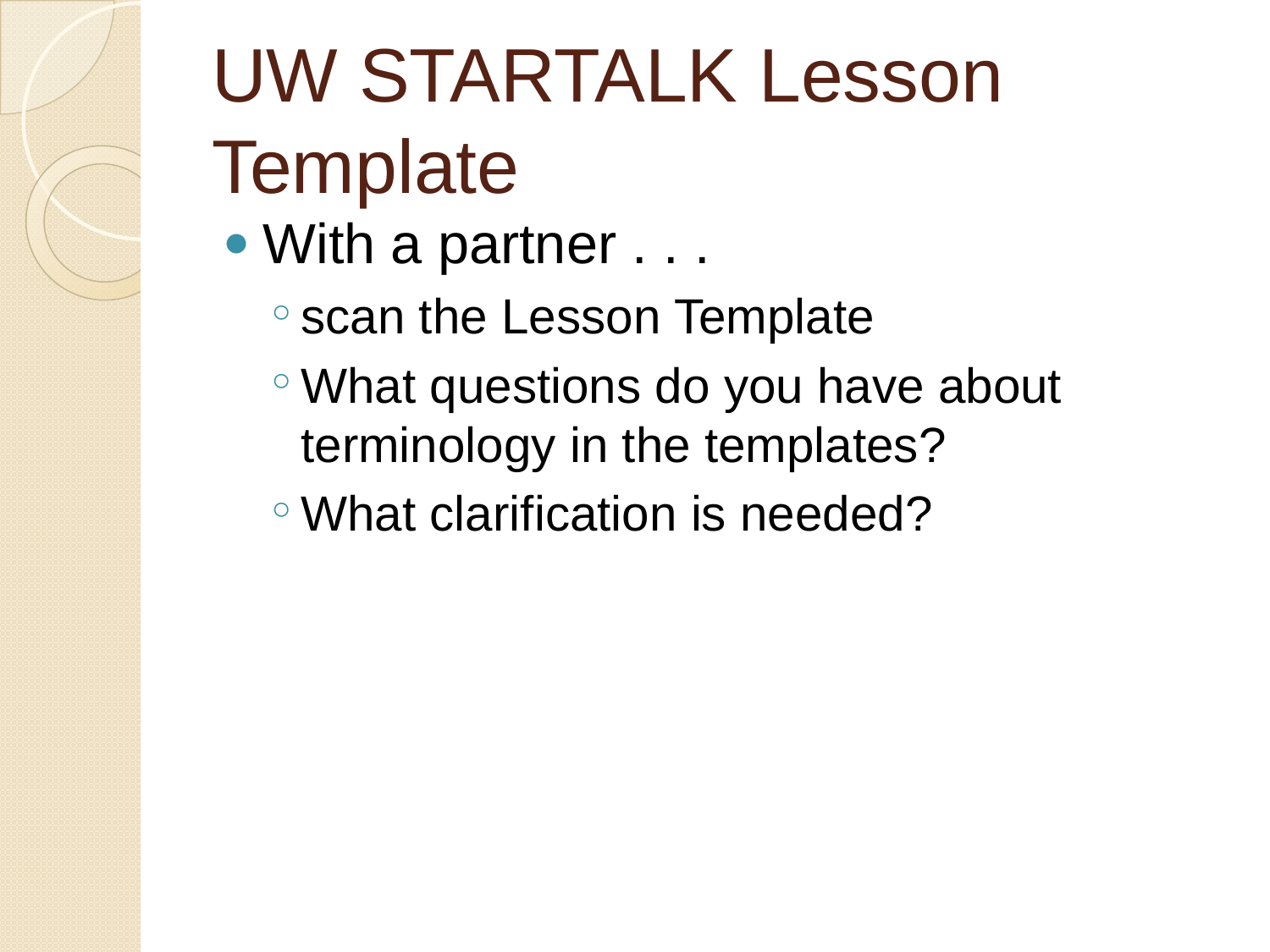

# UW STARTALK Lesson Template
With a partner . . .
scan the Lesson Template
What questions do you have about terminology in the templates?
What clarification is needed?